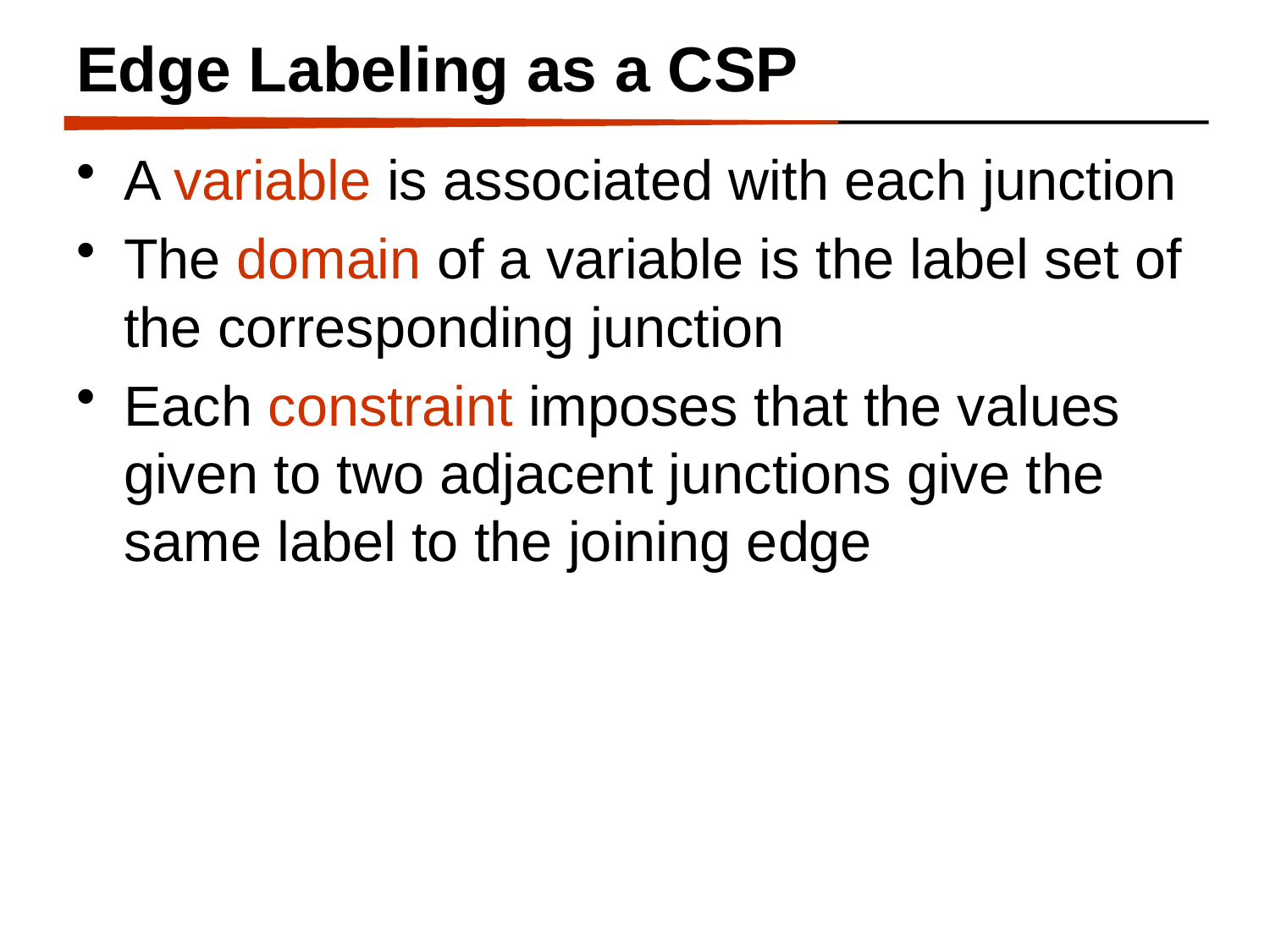

# Edge Labeling as a CSP
A variable is associated with each junction
The domain of a variable is the label set of the corresponding junction
Each constraint imposes that the values given to two adjacent junctions give the same label to the joining edge